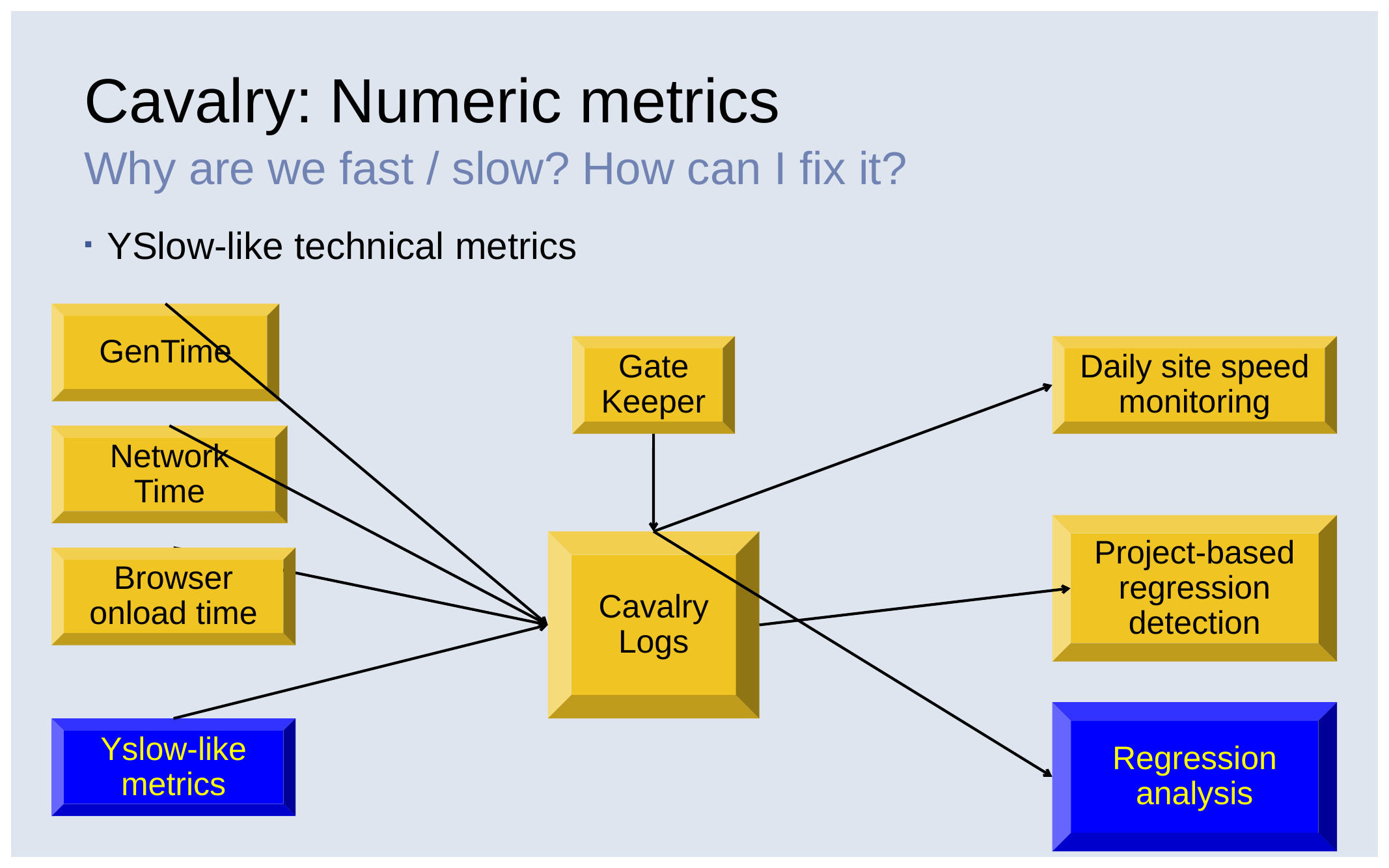

# Cavalry: Numeric metrics
Why are we fast / slow? How can I fix it?
YSlow-like technical metrics
GenTime
Gate Keeper
Daily site speed monitoring
Network Time
Project-based regression detection
Cavalry Logs
Browser onload time
Regression analysis
Yslow-like metrics